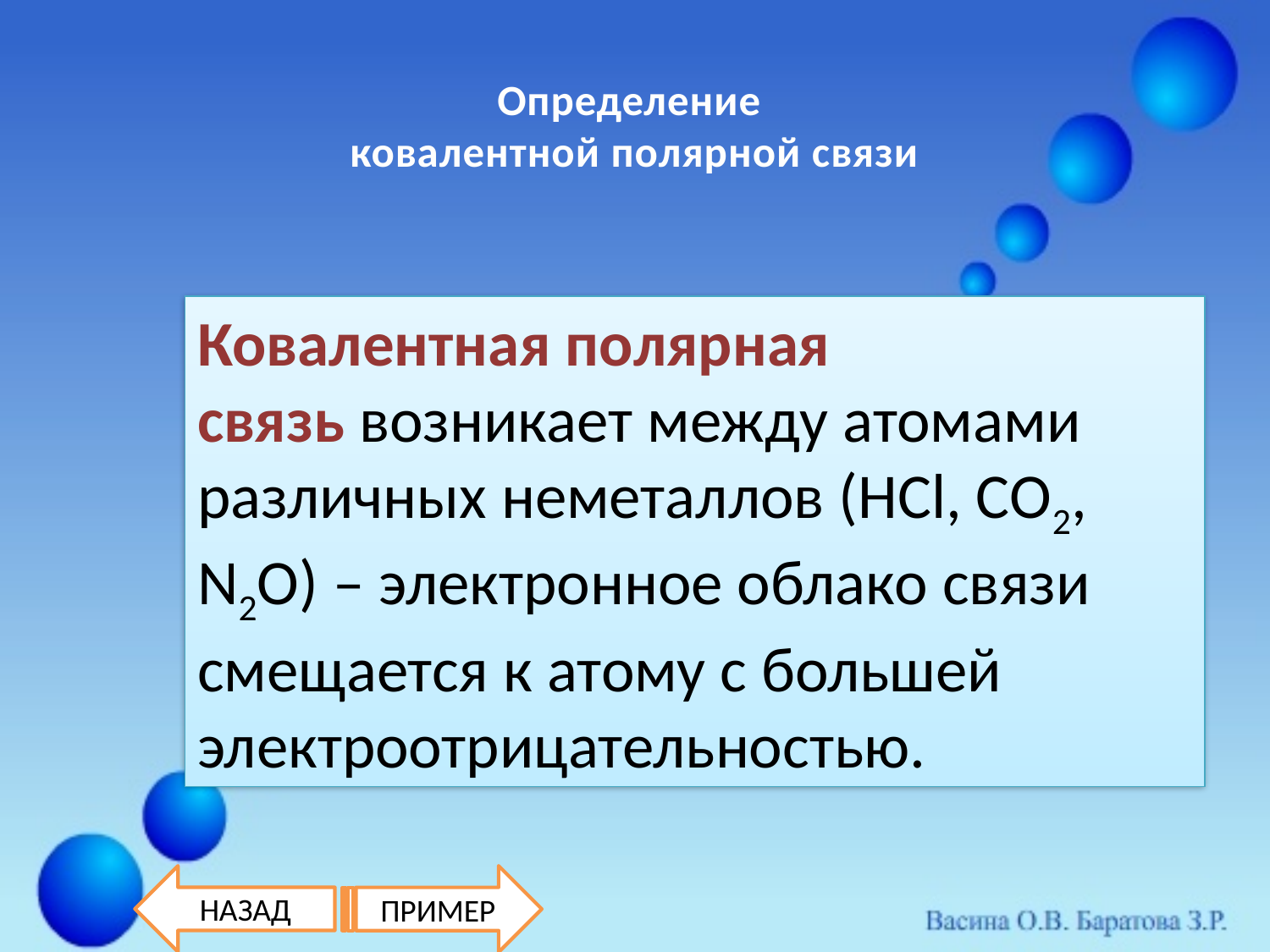

# Определение ковалентной полярной связи
Ковалентная полярная связь возникает между атомами различных неметаллов (HCl, CO2, N2O) – электронное облако связи смещается к атому с большей электроотрицательностью.
НАЗАД
ПРИМЕР